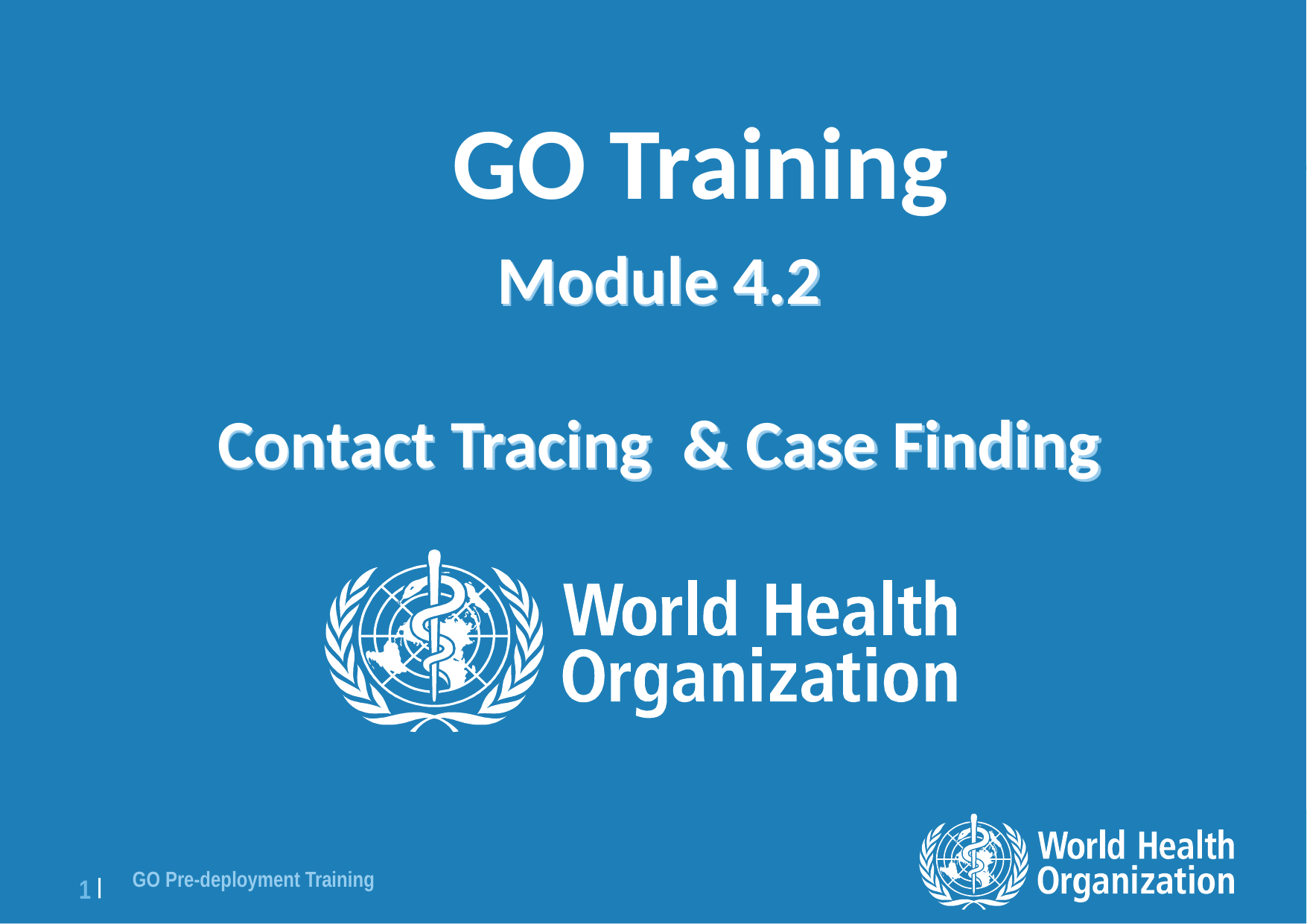

GO Training
# Module 4.2 Contact Tracing  & Case Finding